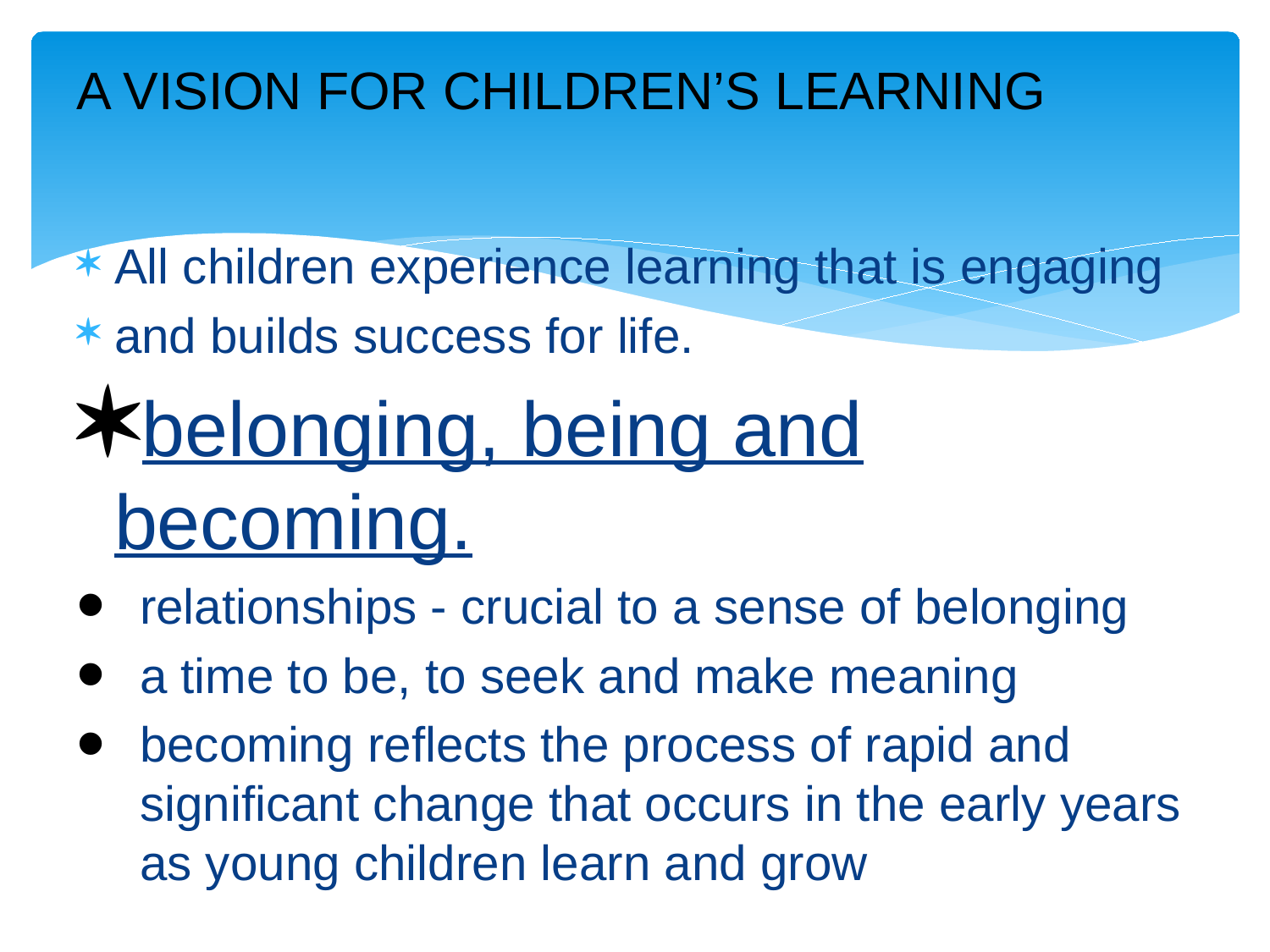

# A VISION FOR CHILDREN’S LEARNING

All children experience learning that is engaging
and builds success for life.
belonging, being and becoming.
relationships - crucial to a sense of belonging
a time to be, to seek and make meaning
becoming reflects the process of rapid and significant change that occurs in the early years as young children learn and grow